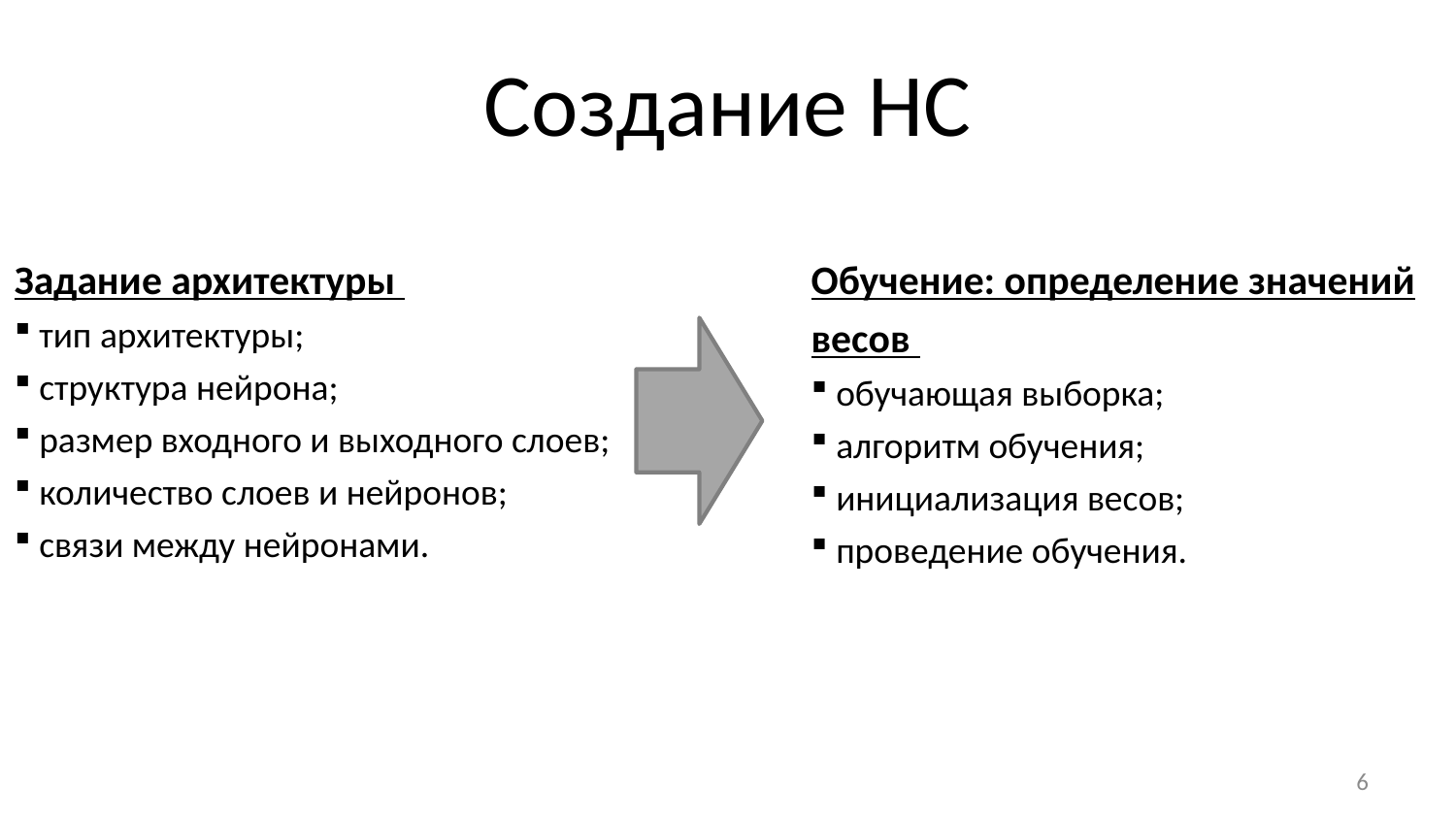

# Создание НС
Задание архитектуры
 тип архитектуры;
 структура нейрона;
 размер входного и выходного слоев;
 количество слоев и нейронов;
 связи между нейронами.
Обучение: определение значений весов
 обучающая выборка;
 алгоритм обучения;
 инициализация весов;
 проведение обучения.

6